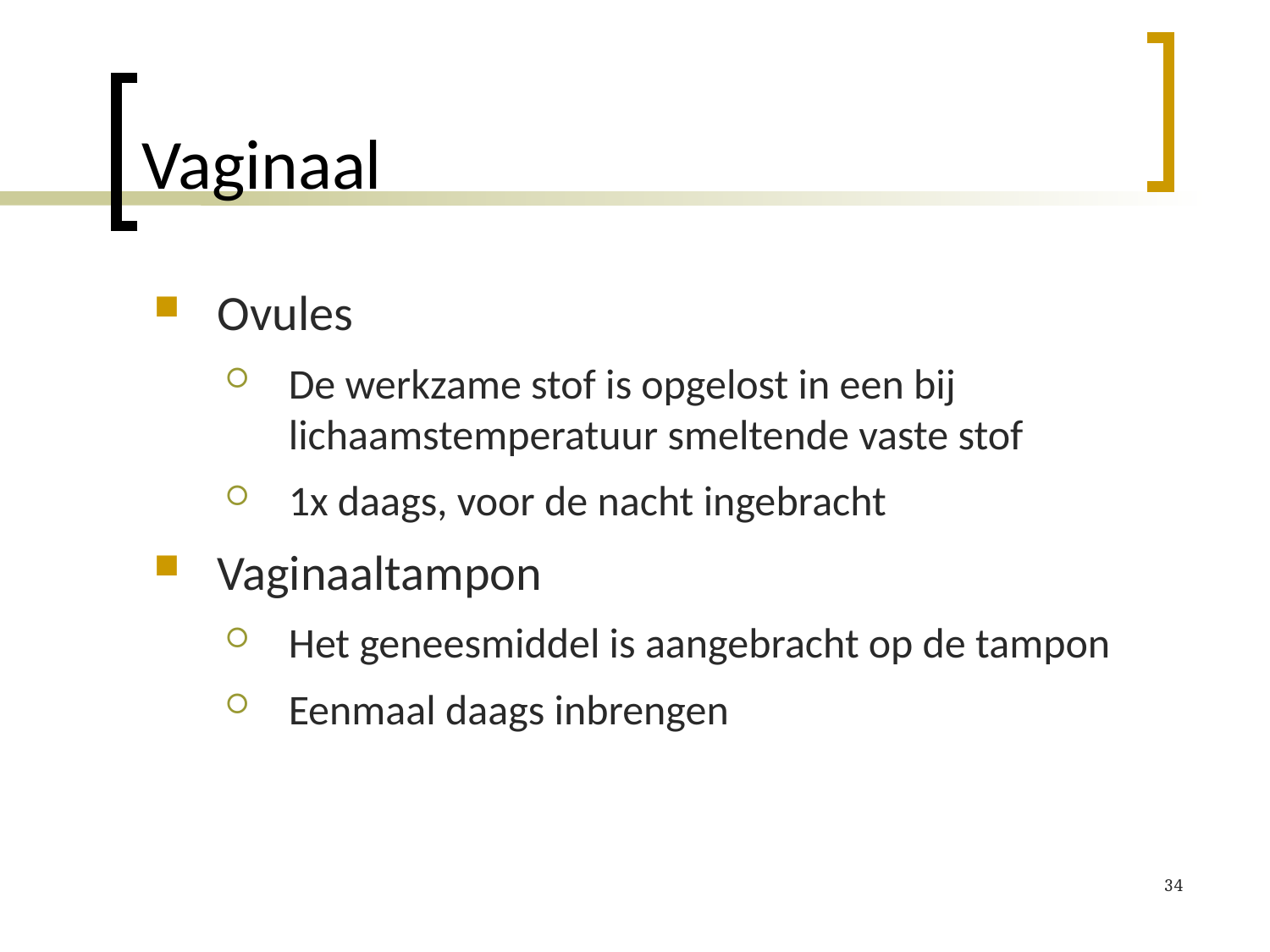

# Vaginaal
Ovules
De werkzame stof is opgelost in een bij lichaamstemperatuur smeltende vaste stof
1x daags, voor de nacht ingebracht
Vaginaaltampon
Het geneesmiddel is aangebracht op de tampon
Eenmaal daags inbrengen

34